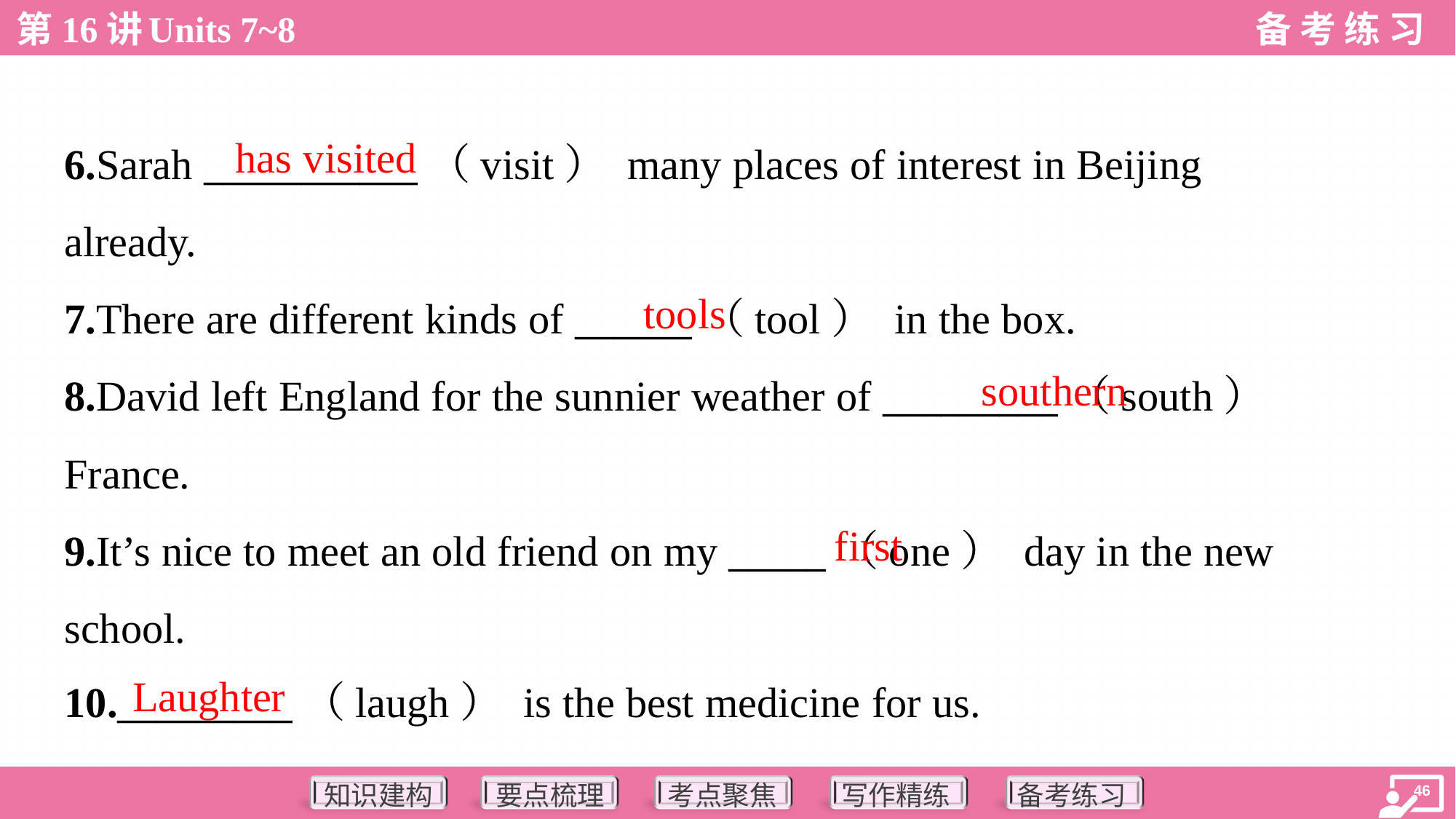

has visited
6.Sarah ___________（visit） many places of interest in Beijing
already.
7.There are different kinds of ______（tool） in the box.
8.David left England for the sunnier weather of _________（south）
France.
9.It’s nice to meet an old friend on my _____（one） day in the new
school.
10._________（laugh） is the best medicine for us.
tools
southern
first
Laughter